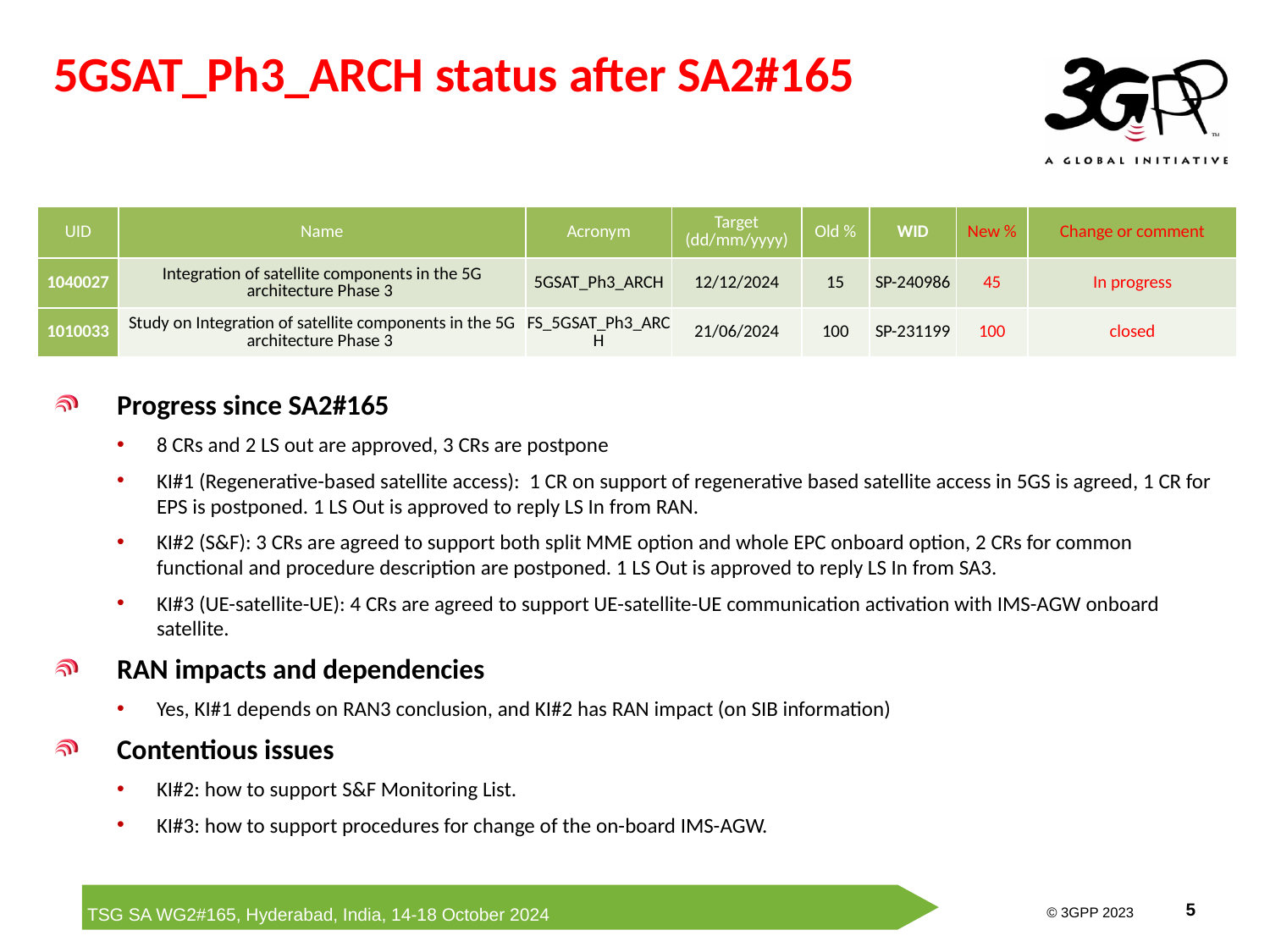

5GSAT_Ph3_ARCH status after SA2#165
| UID | Name | Acronym | Target (dd/mm/yyyy) | Old % | WID | New % | Change or comment |
| --- | --- | --- | --- | --- | --- | --- | --- |
| 1040027 | Integration of satellite components in the 5G architecture Phase 3 | 5GSAT\_Ph3\_ARCH | 12/12/2024 | 15 | SP-240986 | 45 | In progress |
| 1010033 | Study on Integration of satellite components in the 5G architecture Phase 3 | FS\_5GSAT\_Ph3\_ARCH | 21/06/2024 | 100 | SP-231199 | 100 | closed |
Progress since SA2#165
8 CRs and 2 LS out are approved, 3 CRs are postpone
KI#1 (Regenerative-based satellite access):  1 CR on support of regenerative based satellite access in 5GS is agreed, 1 CR for EPS is postponed. 1 LS Out is approved to reply LS In from RAN.
KI#2 (S&F): 3 CRs are agreed to support both split MME option and whole EPC onboard option, 2 CRs for common functional and procedure description are postponed. 1 LS Out is approved to reply LS In from SA3.
KI#3 (UE-satellite-UE): 4 CRs are agreed to support UE-satellite-UE communication activation with IMS-AGW onboard satellite.
RAN impacts and dependencies
Yes, KI#1 depends on RAN3 conclusion, and KI#2 has RAN impact (on SIB information)
Contentious issues
KI#2: how to support S&F Monitoring List.
KI#3: how to support procedures for change of the on-board IMS-AGW.